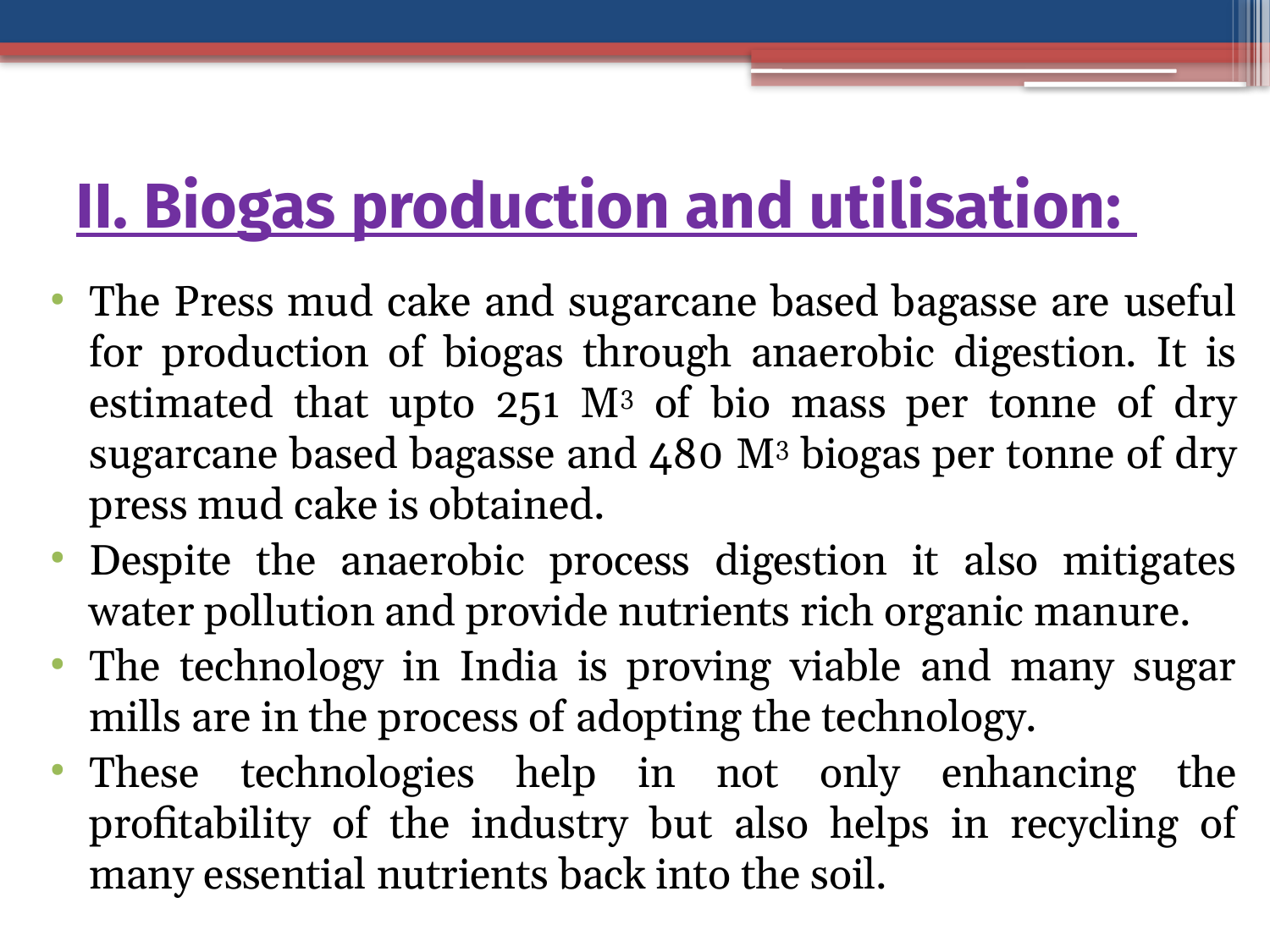

# II. Biogas production and utilisation:
The Press mud cake and sugarcane based bagasse are useful for production of biogas through anaerobic digestion. It is estimated that upto 251 M3 of bio mass per tonne of dry sugarcane based bagasse and 480 M3 biogas per tonne of dry press mud cake is obtained.
Despite the anaerobic process digestion it also mitigates water pollution and provide nutrients rich organic manure.
The technology in India is proving viable and many sugar mills are in the process of adopting the technology.
These technologies help in not only enhancing the profitability of the industry but also helps in recycling of many essential nutrients back into the soil.